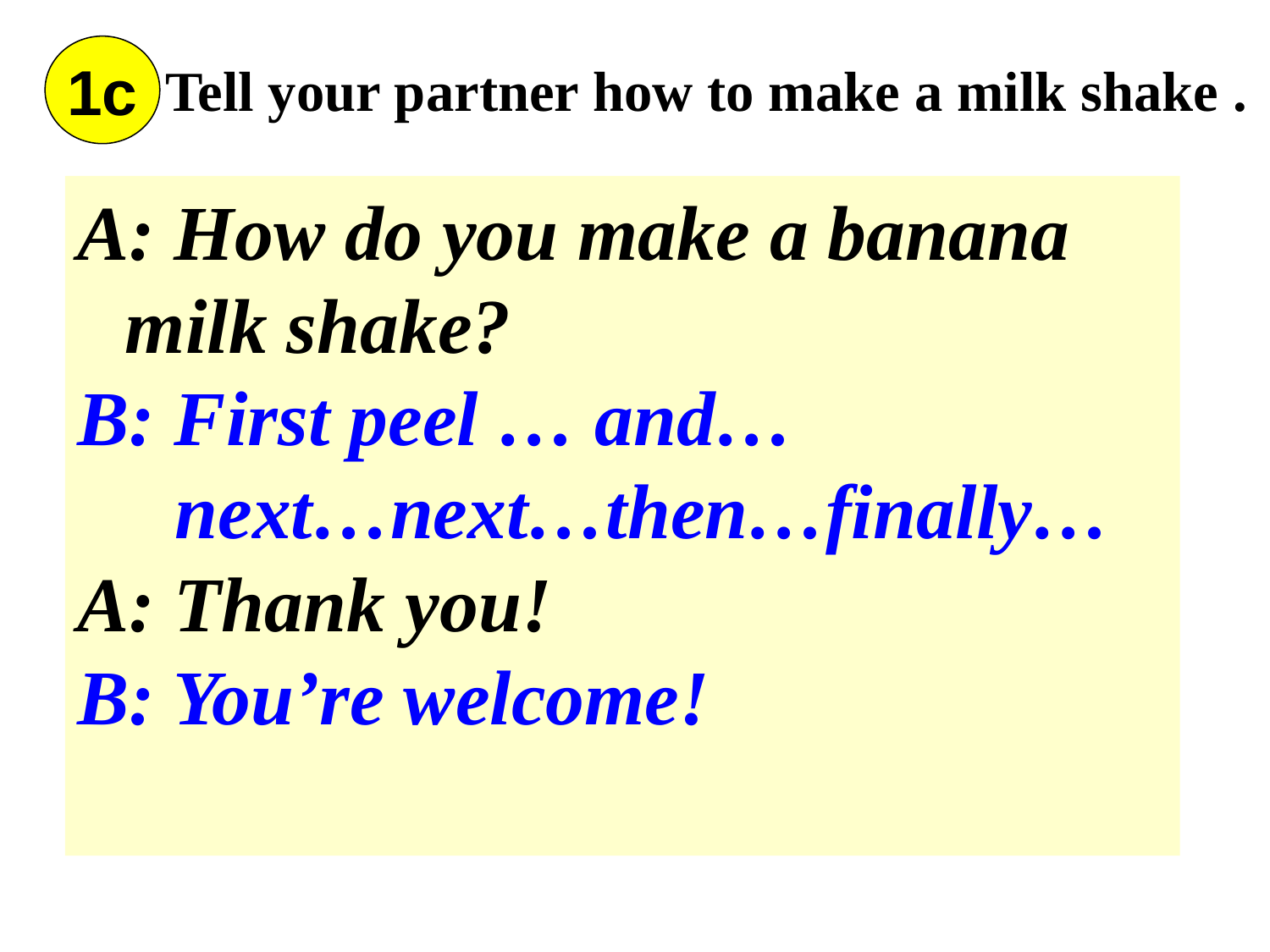

1c
Tell your partner how to make a milk shake .
A: How do you make a banana milk shake?
B: First peel … and…
     next…next…then…finally…
A: Thank you!
B: You’re welcome!